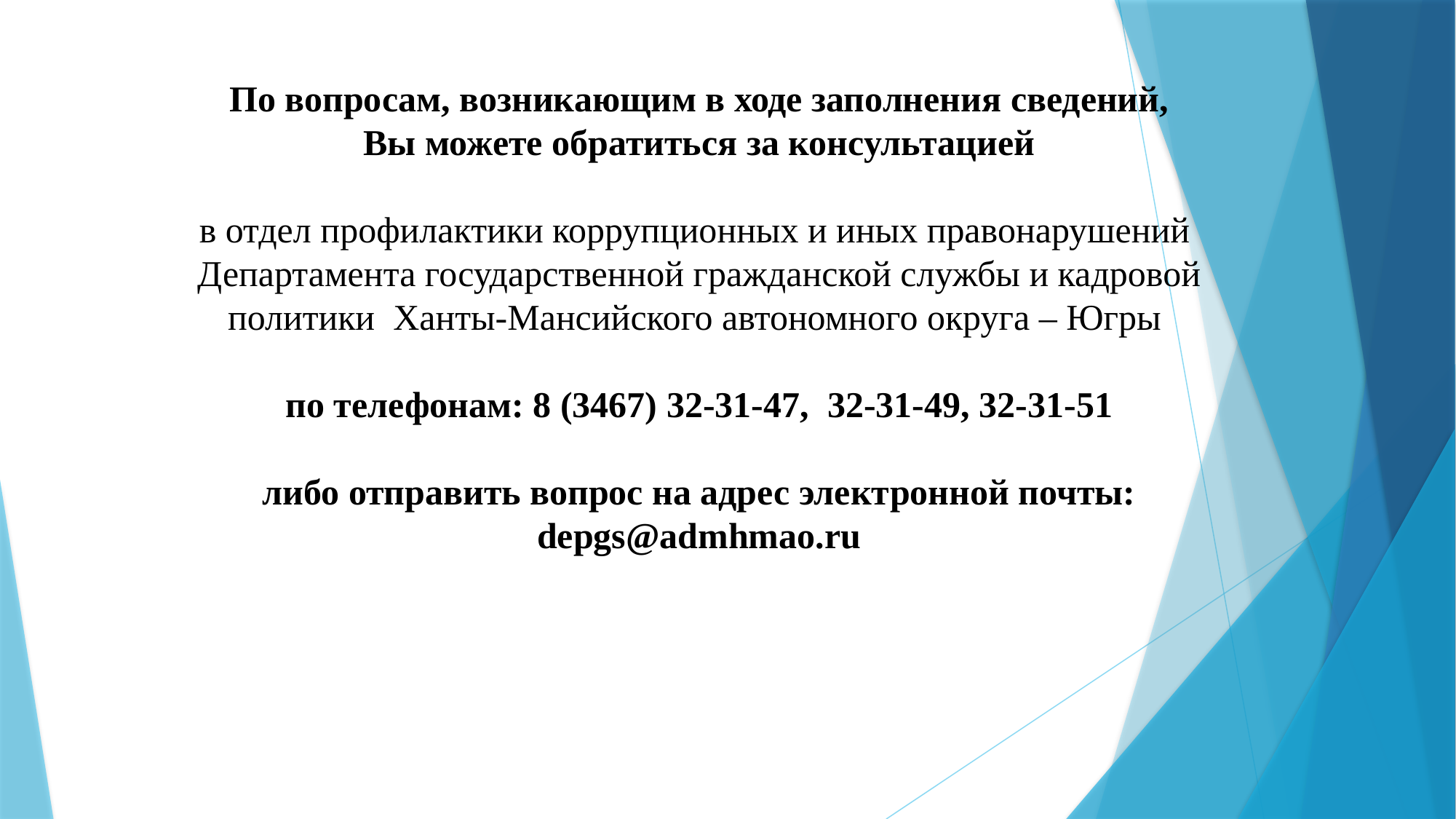

По вопросам, возникающим в ходе заполнения сведений,
 Вы можете обратиться за консультацией

в отдел профилактики коррупционных и иных правонарушений
Департамента государственной гражданской службы и кадровой политики  Ханты-Мансийского автономного округа – Югры

по телефонам: 8 (3467) 32-31-47,  32-31-49, 32-31-51

либо отправить вопрос на адрес электронной почты: depgs@admhmao.ru